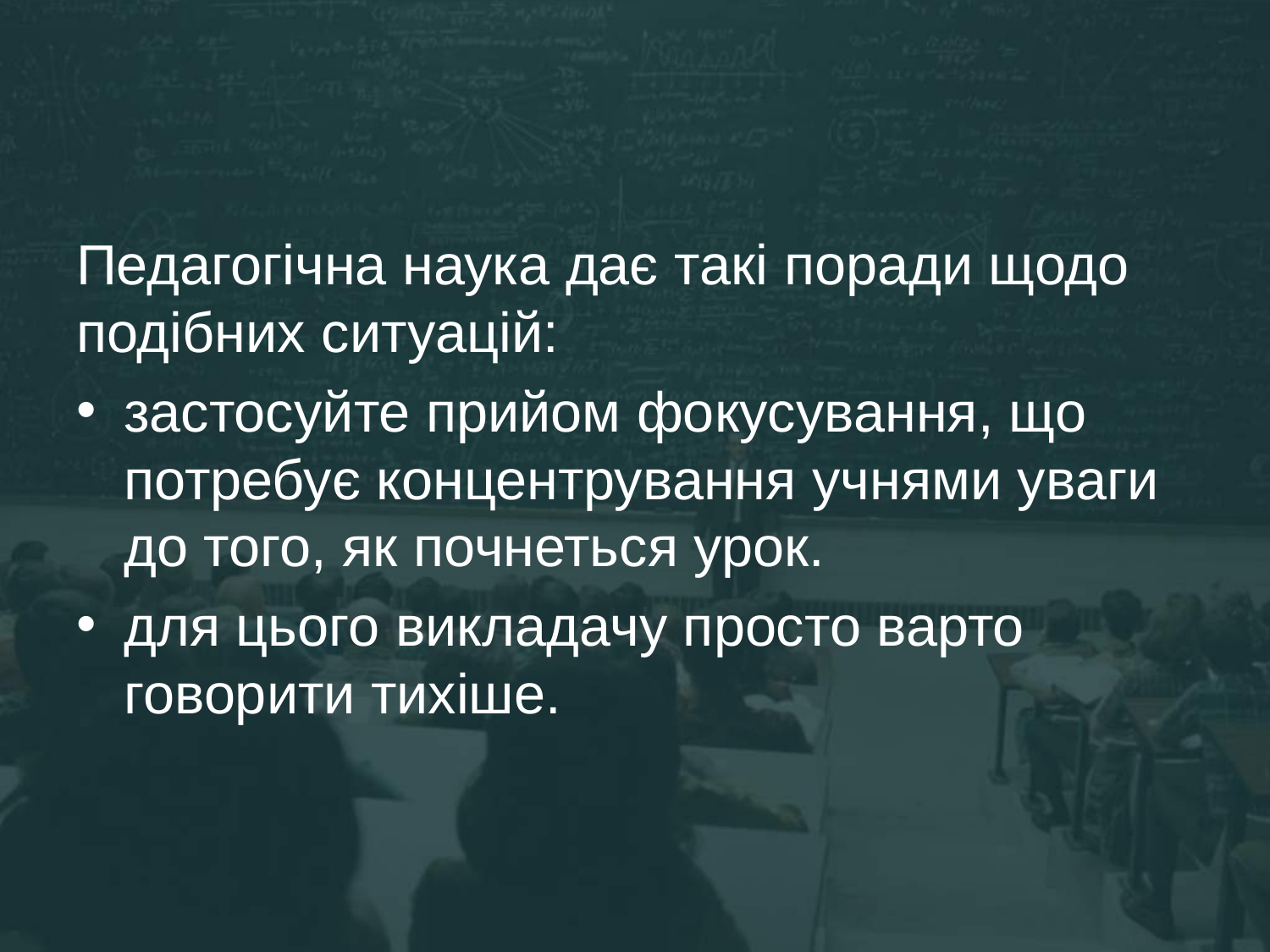

Педагогічна наука дає такі поради щодо подібних ситуацій:
застосуйте прийом фокусування, що потребує концентрування учнями уваги до того, як почнеться урок.
для цього викладачу просто варто говорити тихіше.